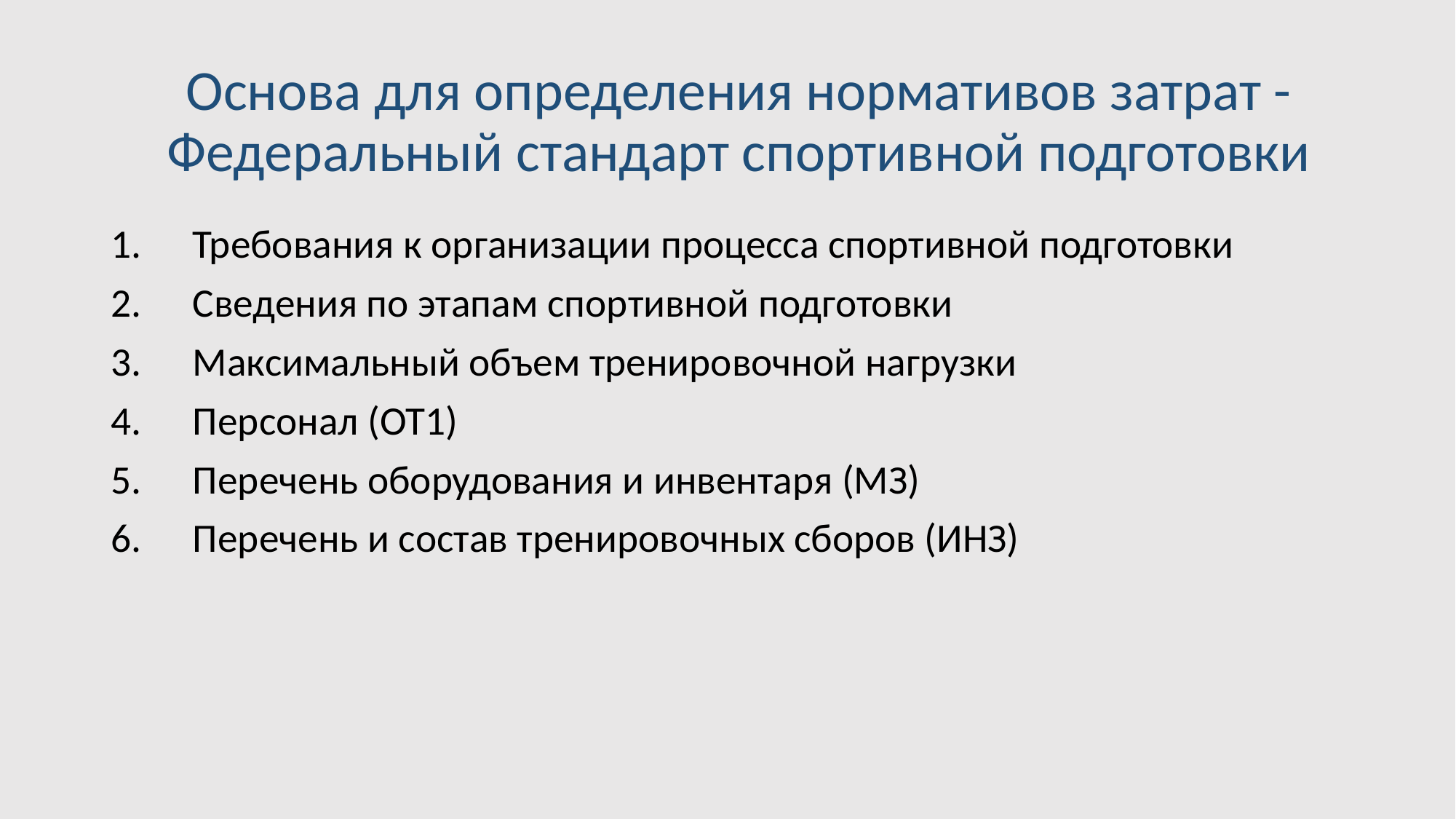

# Основа для определения нормативов затрат -Федеральный стандарт спортивной подготовки
Требования к организации процесса спортивной подготовки
Сведения по этапам спортивной подготовки
Максимальный объем тренировочной нагрузки
Персонал (ОТ1)
Перечень оборудования и инвентаря (МЗ)
Перечень и состав тренировочных сборов (ИНЗ)